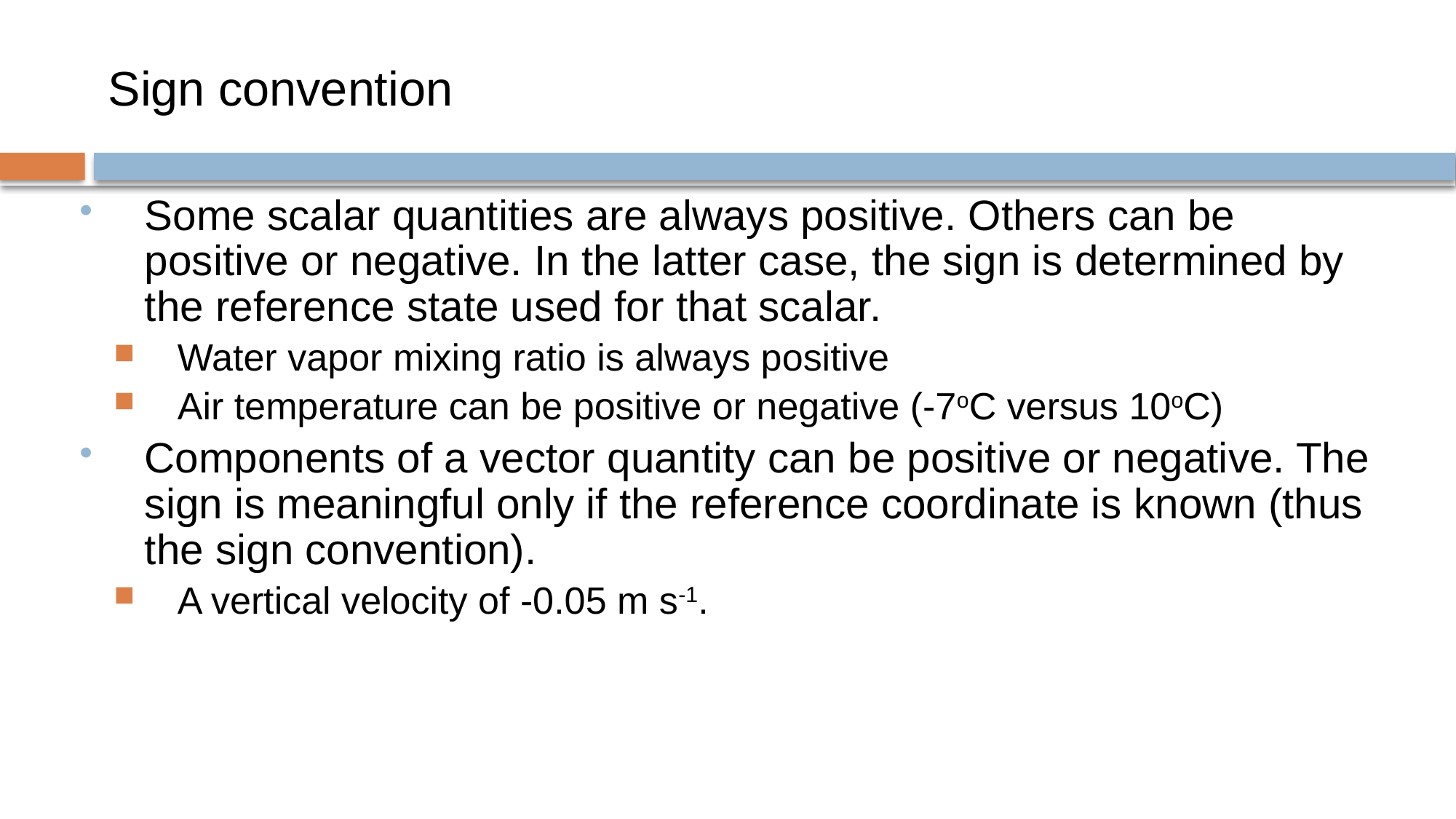

# Sign convention
Some scalar quantities are always positive. Others can be positive or negative. In the latter case, the sign is determined by the reference state used for that scalar.
Water vapor mixing ratio is always positive
Air temperature can be positive or negative (-7oC versus 10oC)
Components of a vector quantity can be positive or negative. The sign is meaningful only if the reference coordinate is known (thus the sign convention).
A vertical velocity of -0.05 m s-1.